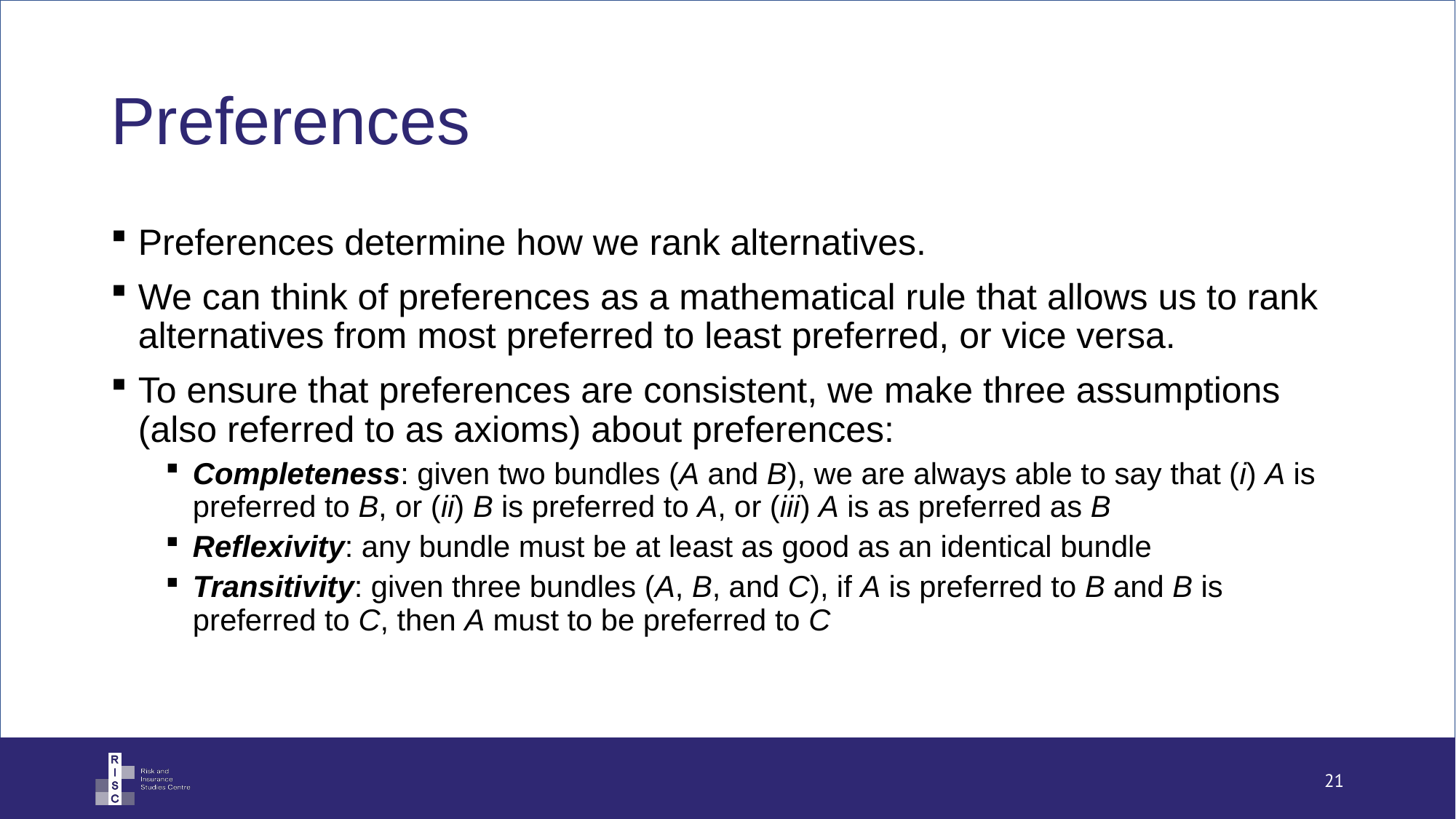

# Preferences
Preferences determine how we rank alternatives.
We can think of preferences as a mathematical rule that allows us to rank alternatives from most preferred to least preferred, or vice versa.
To ensure that preferences are consistent, we make three assumptions (also referred to as axioms) about preferences:
Completeness: given two bundles (A and B), we are always able to say that (i) A is preferred to B, or (ii) B is preferred to A, or (iii) A is as preferred as B
Reflexivity: any bundle must be at least as good as an identical bundle
Transitivity: given three bundles (A, B, and C), if A is preferred to B and B is preferred to C, then A must to be preferred to C

21